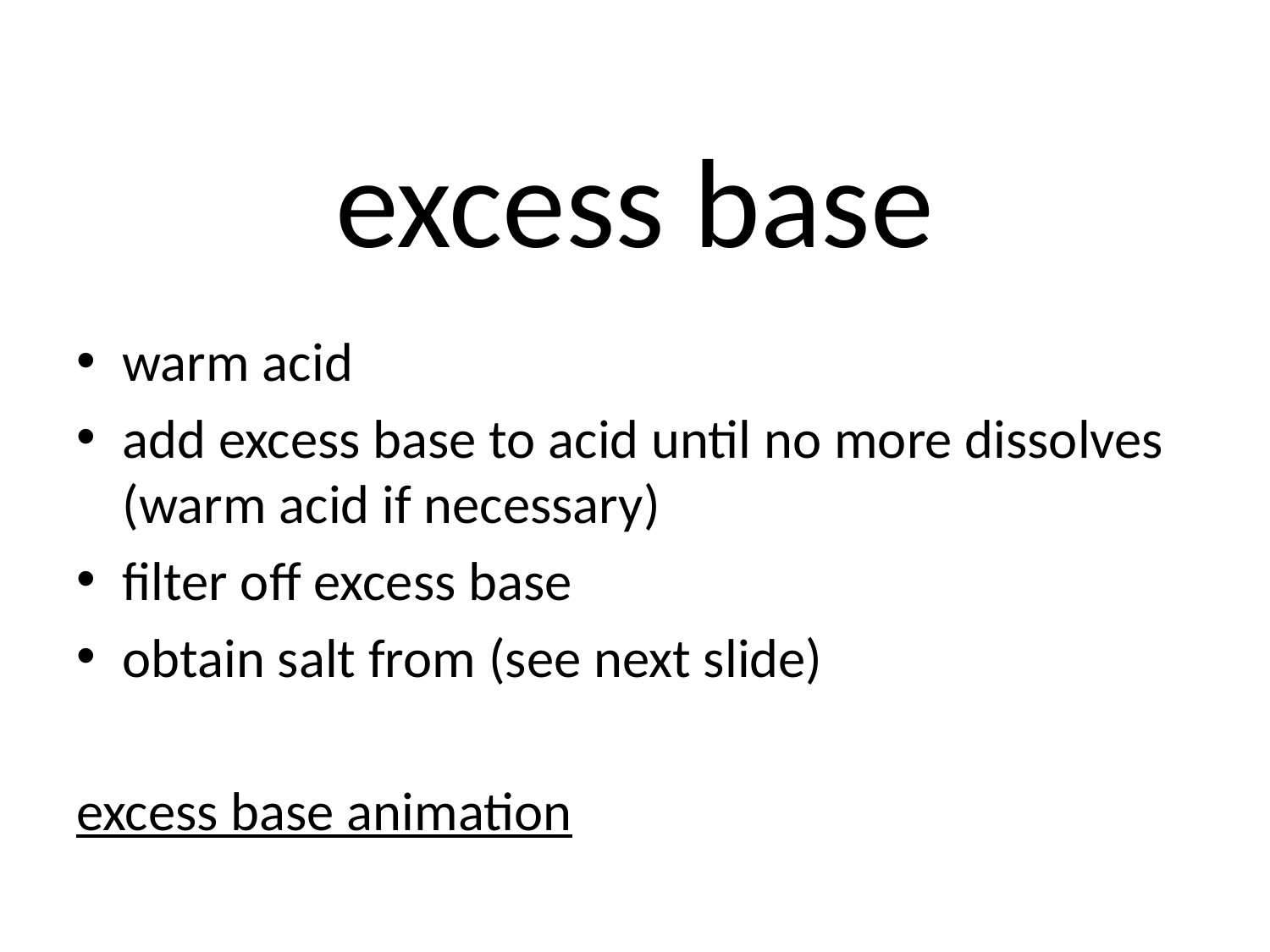

# excess base
warm acid
add excess base to acid until no more dissolves (warm acid if necessary)
filter off excess base
obtain salt from (see next slide)

excess base animation